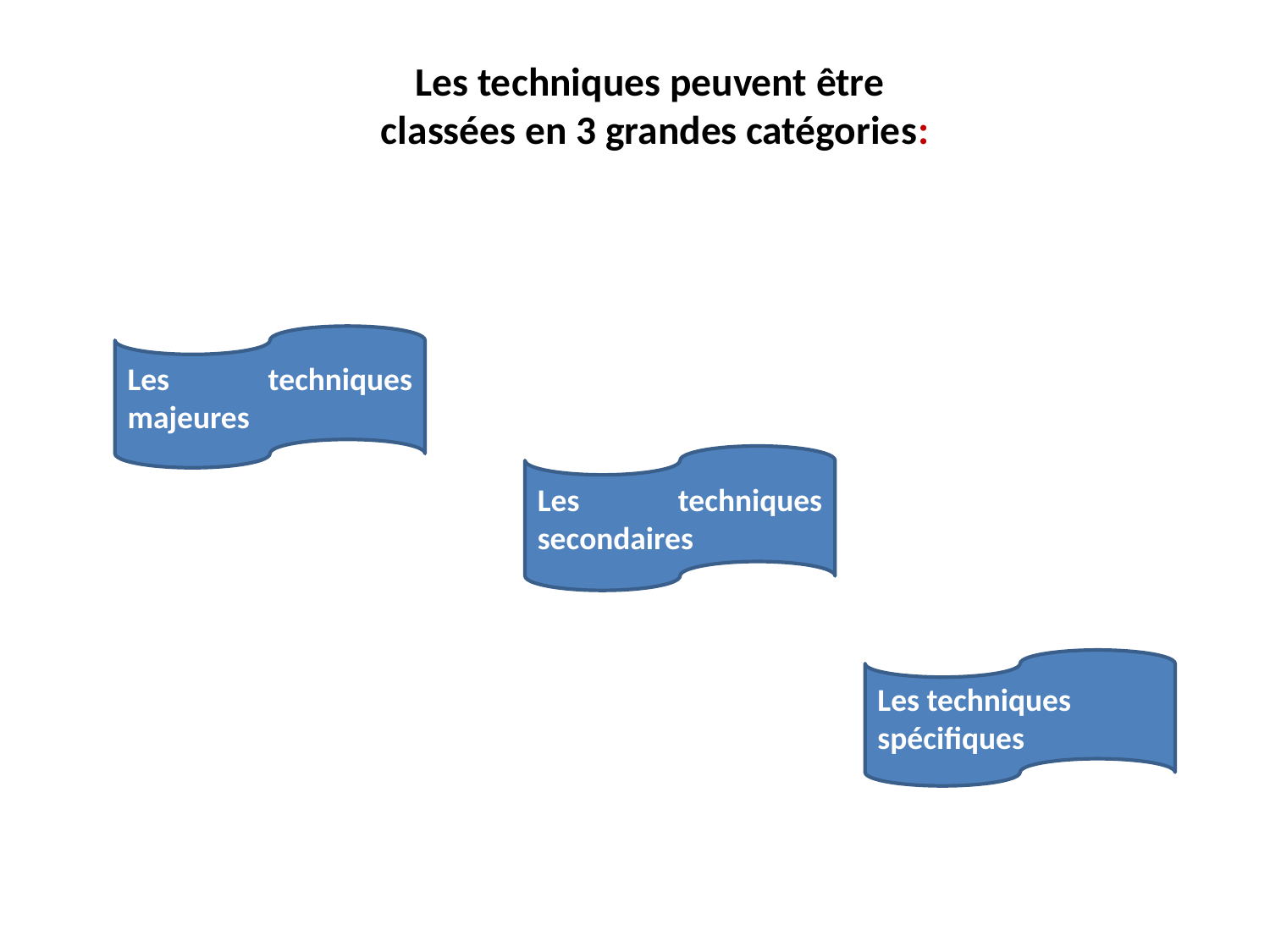

# Les techniques peuvent être classées en 3 grandes catégories:

Les techniques majeures
Les techniques secondaires
Les techniques spécifiques